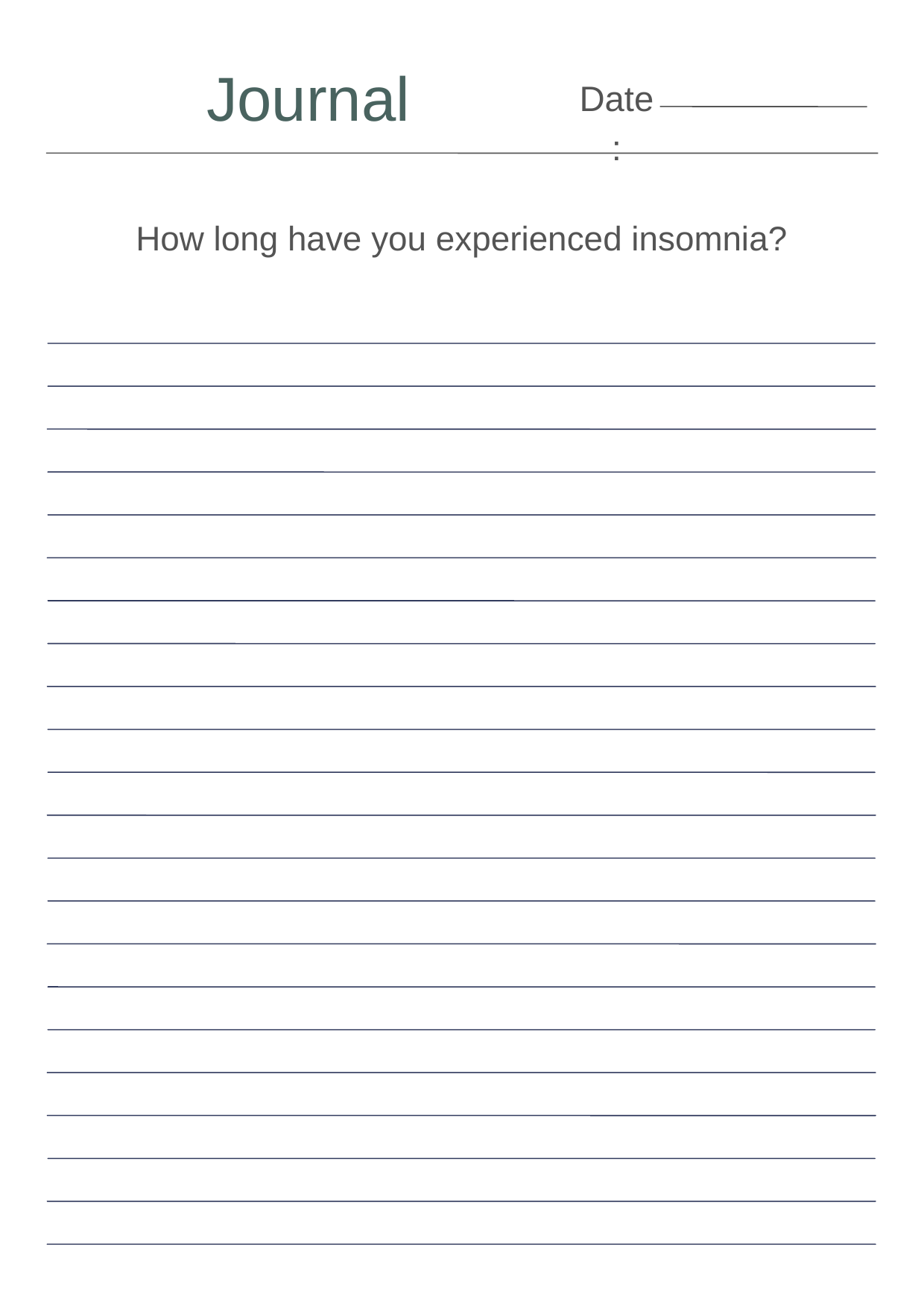

Journal
Date:

How long have you experienced insomnia?